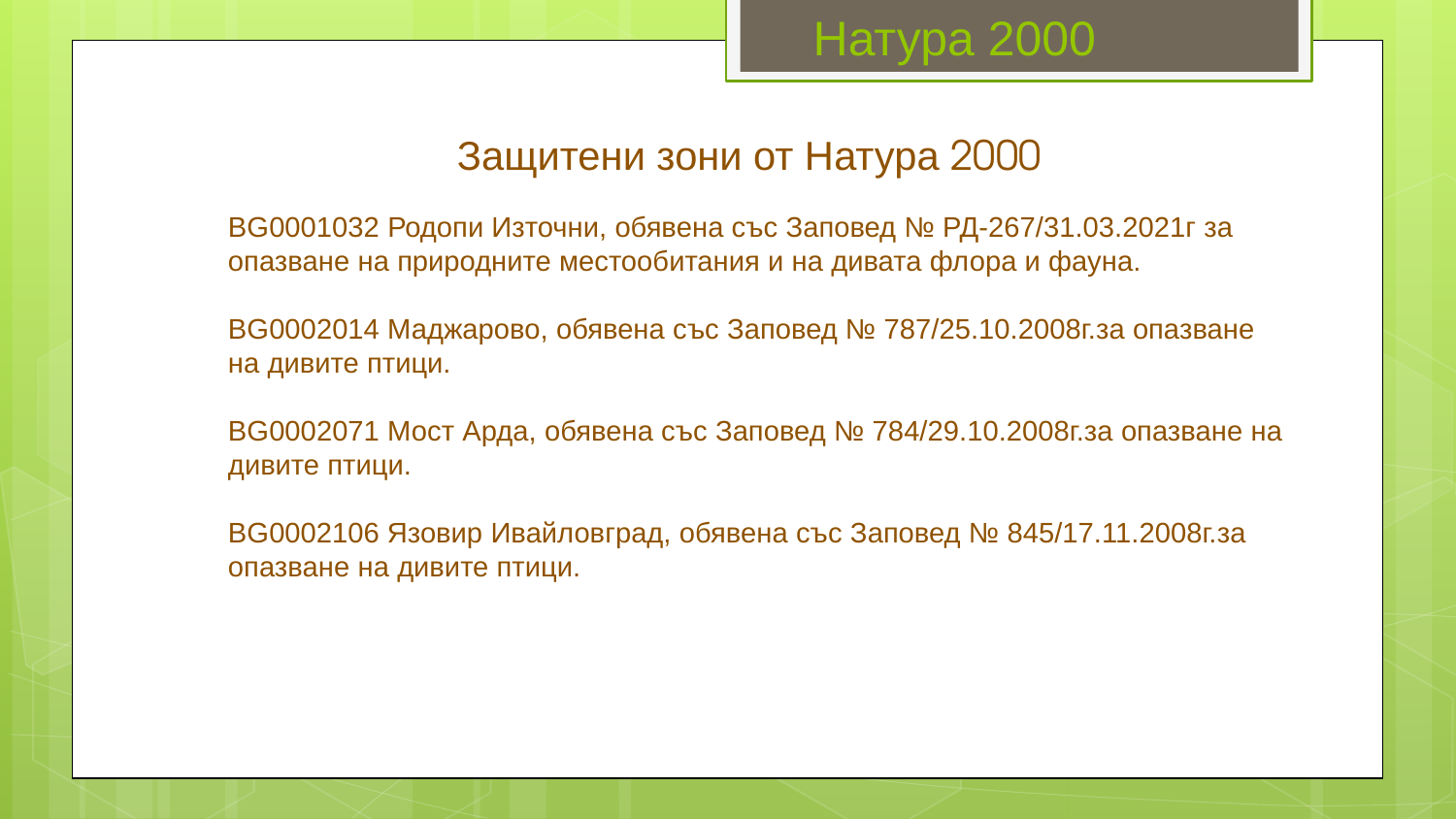

Натура 2000
# Защитени зони от Натура 2000
BG0001032 Родопи Източни, обявена със Заповед № РД-267/31.03.2021г за опазване на природните местообитания и на дивата флора и фауна.

BG0002014 Маджарово, обявена със Заповед № 787/25.10.2008г.за опазване на дивите птици.

BG0002071 Мост Арда, обявена със Заповед № 784/29.10.2008г.за опазване на дивите птици.

BG0002106 Язовир Ивайловград, обявена със Заповед № 845/17.11.2008г.за опазване на дивите птици.